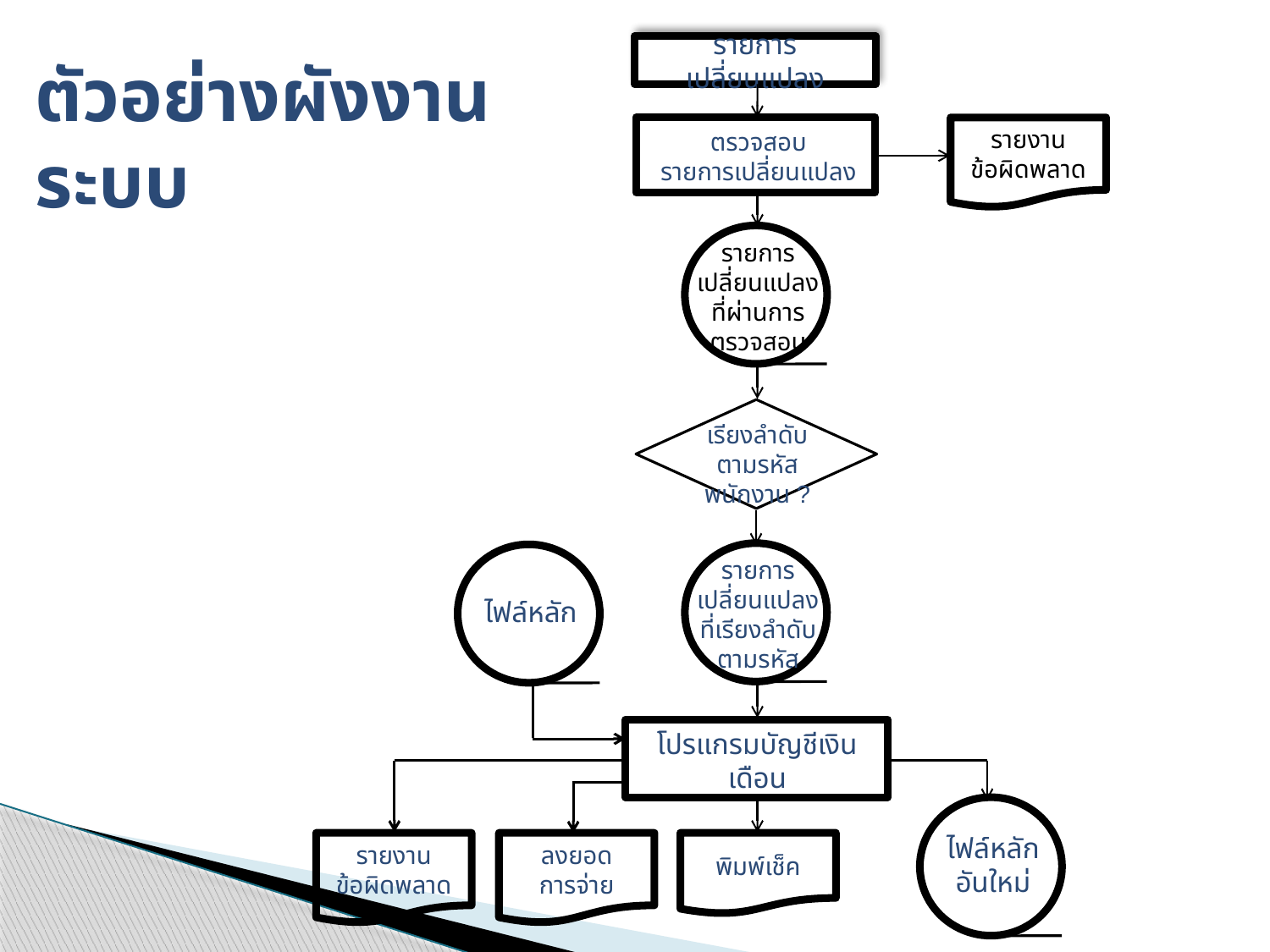

รายการเปลี่ยนแปลง

รายงาน
ข้อผิดพลาด

รายการ
เปลี่ยนแปลง
ที่ผ่านการ
ตรวจสอบ

เรียงลำดับ
ตามรหัสพนักงาน ?

รายการ
เปลี่ยนแปลง
ที่เรียงลำดับ
ตามรหัส

ไฟล์หลัก

ไฟล์หลัก
อันใหม่
พิมพ์เช็ค
รายงาน
ข้อผิดพลาด
ลงยอด
การจ่าย
โปรแกรมบัญชีเงินเดือน
ตรวจสอบ
รายการเปลี่ยนแปลง
# ตัวอย่างผังงานระบบ